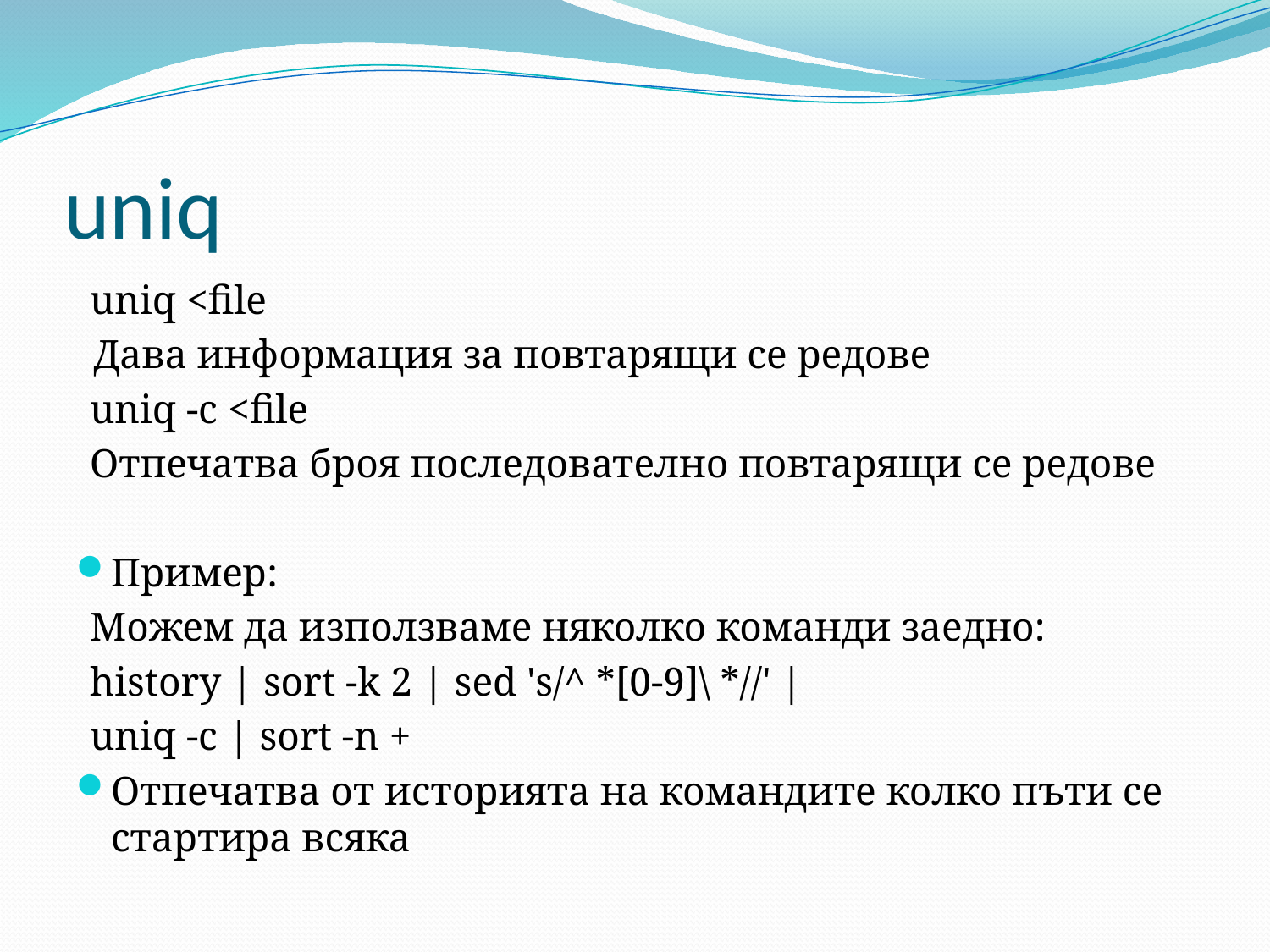

# uniq
uniq <file
	Дава информация за повтарящи се редове
uniq -c <file
	Отпечатва броя последователно повтарящи се редове

Пример:
Можем да използваме няколко команди заедно:
history | sort -k 2 | sed 's/^ *[0-9]\ *//' |
uniq -c | sort -n +
Отпечатва от историята на командите колко пъти се стартира всяка